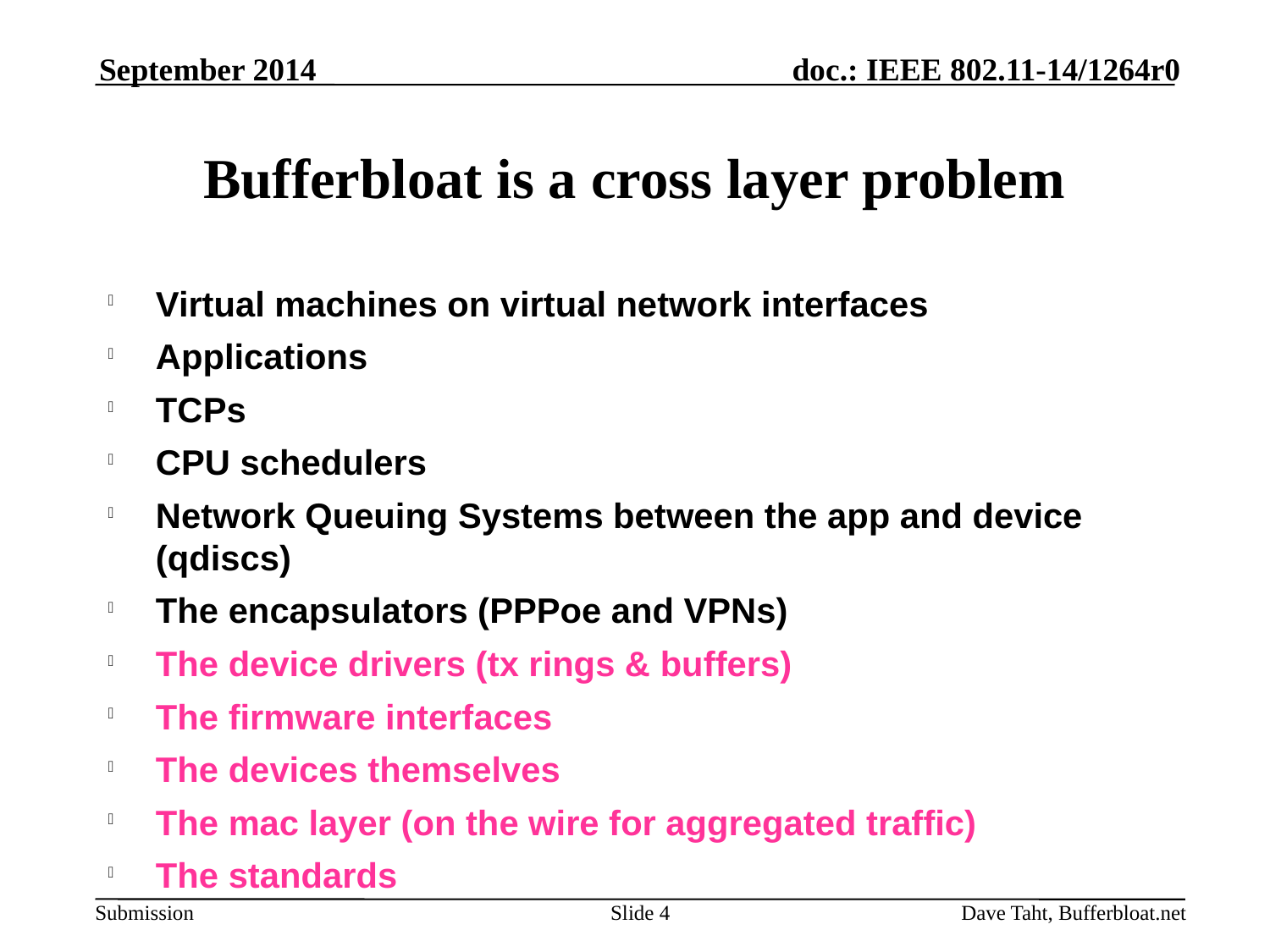

September 2014
# Bufferbloat is a cross layer problem
Virtual machines on virtual network interfaces
Applications
TCPs
CPU schedulers
Network Queuing Systems between the app and device (qdiscs)
The encapsulators (PPPoe and VPNs)
The device drivers (tx rings & buffers)
The firmware interfaces
The devices themselves
The mac layer (on the wire for aggregated traffic)
The standards

Slide 4
Dave Taht, Bufferbloat.net